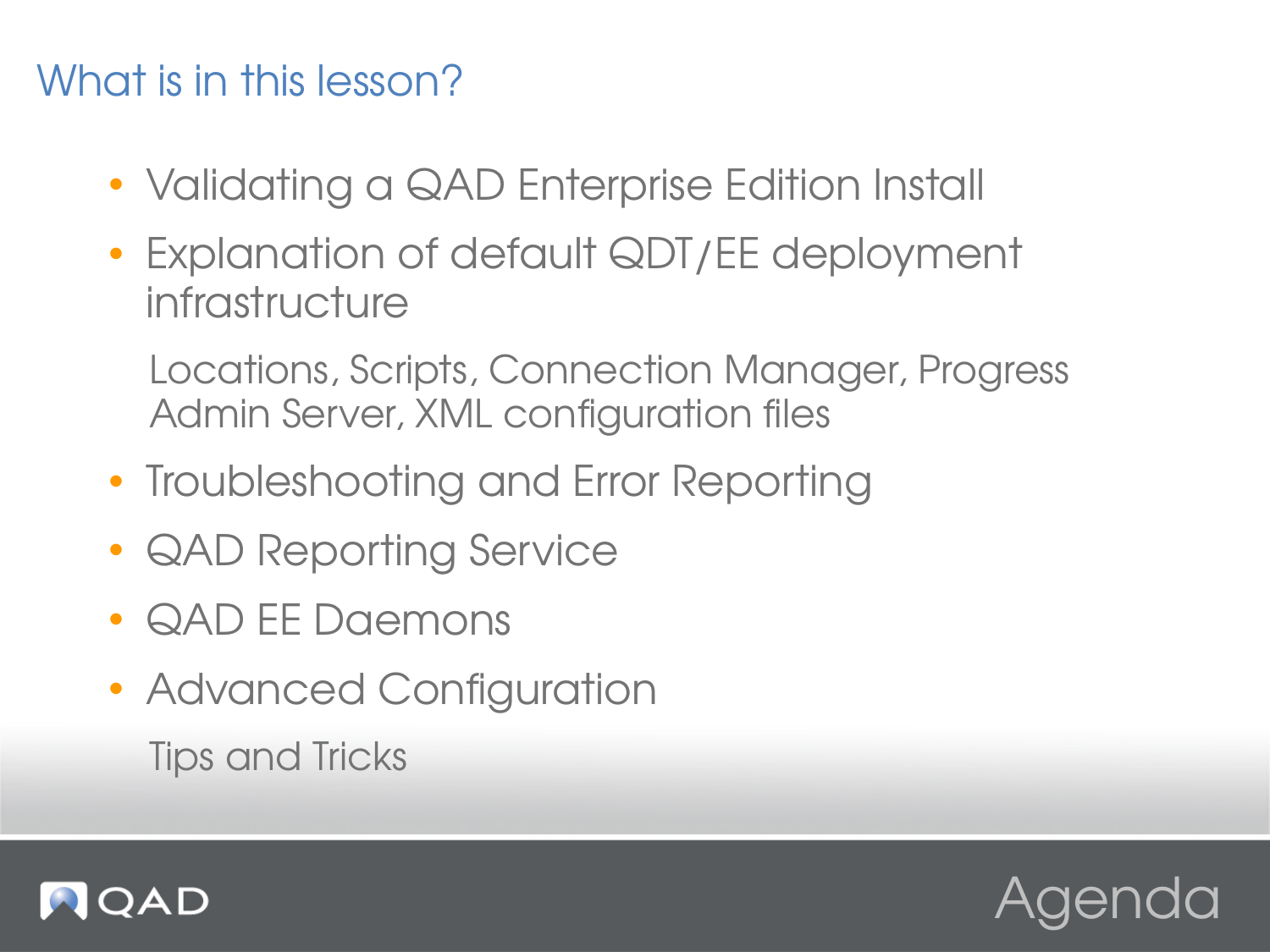

What is in this lesson?
Validating a QAD Enterprise Edition Install
Explanation of default QDT/EE deployment infrastructure
Locations, Scripts, Connection Manager, Progress Admin Server, XML configuration files
Troubleshooting and Error Reporting
QAD Reporting Service
QAD EE Daemons
Advanced Configuration
Tips and Tricks

# Agenda